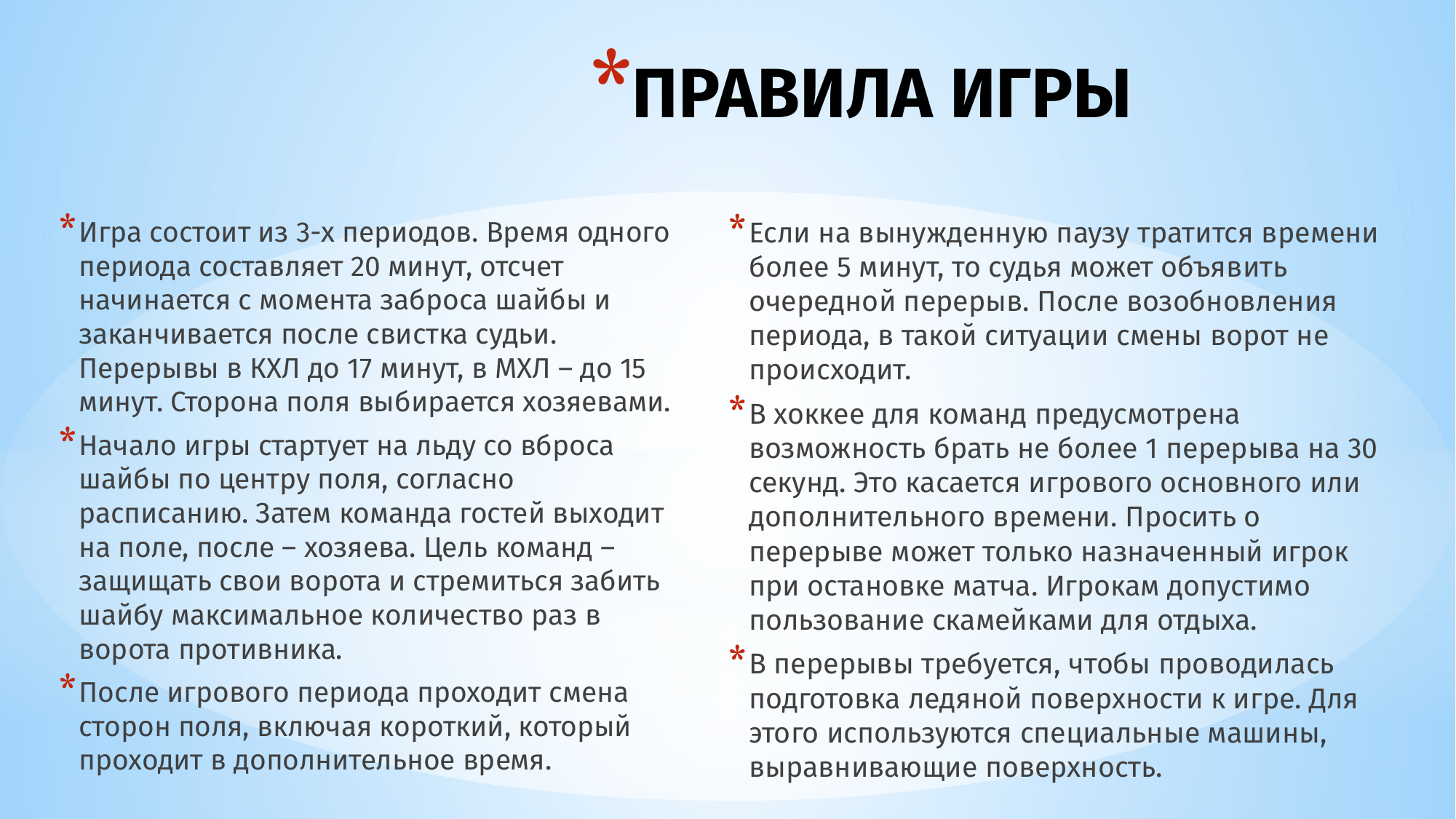

# ПРАВИЛА ИГРЫ
Игра состоит из 3-х периодов. Время одного периода составляет 20 минут, отсчет начинается с момента заброса шайбы и заканчивается после свистка судьи. Перерывы в КХЛ до 17 минут, в МХЛ – до 15 минут. Сторона поля выбирается хозяевами.
Начало игры стартует на льду со вброса шайбы по центру поля, согласно расписанию. Затем команда гостей выходит на поле, после – хозяева. Цель команд – защищать свои ворота и стремиться забить шайбу максимальное количество раз в ворота противника.
После игрового периода проходит смена сторон поля, включая короткий, который проходит в дополнительное время.
Если на вынужденную паузу тратится времени более 5 минут, то судья может объявить очередной перерыв. После возобновления периода, в такой ситуации смены ворот не происходит.
В хоккее для команд предусмотрена возможность брать не более 1 перерыва на 30 секунд. Это касается игрового основного или дополнительного времени. Просить о перерыве может только назначенный игрок при остановке матча. Игрокам допустимо пользование скамейками для отдыха.
В перерывы требуется, чтобы проводилась подготовка ледяной поверхности к игре. Для этого используются специальные машины, выравнивающие поверхность.